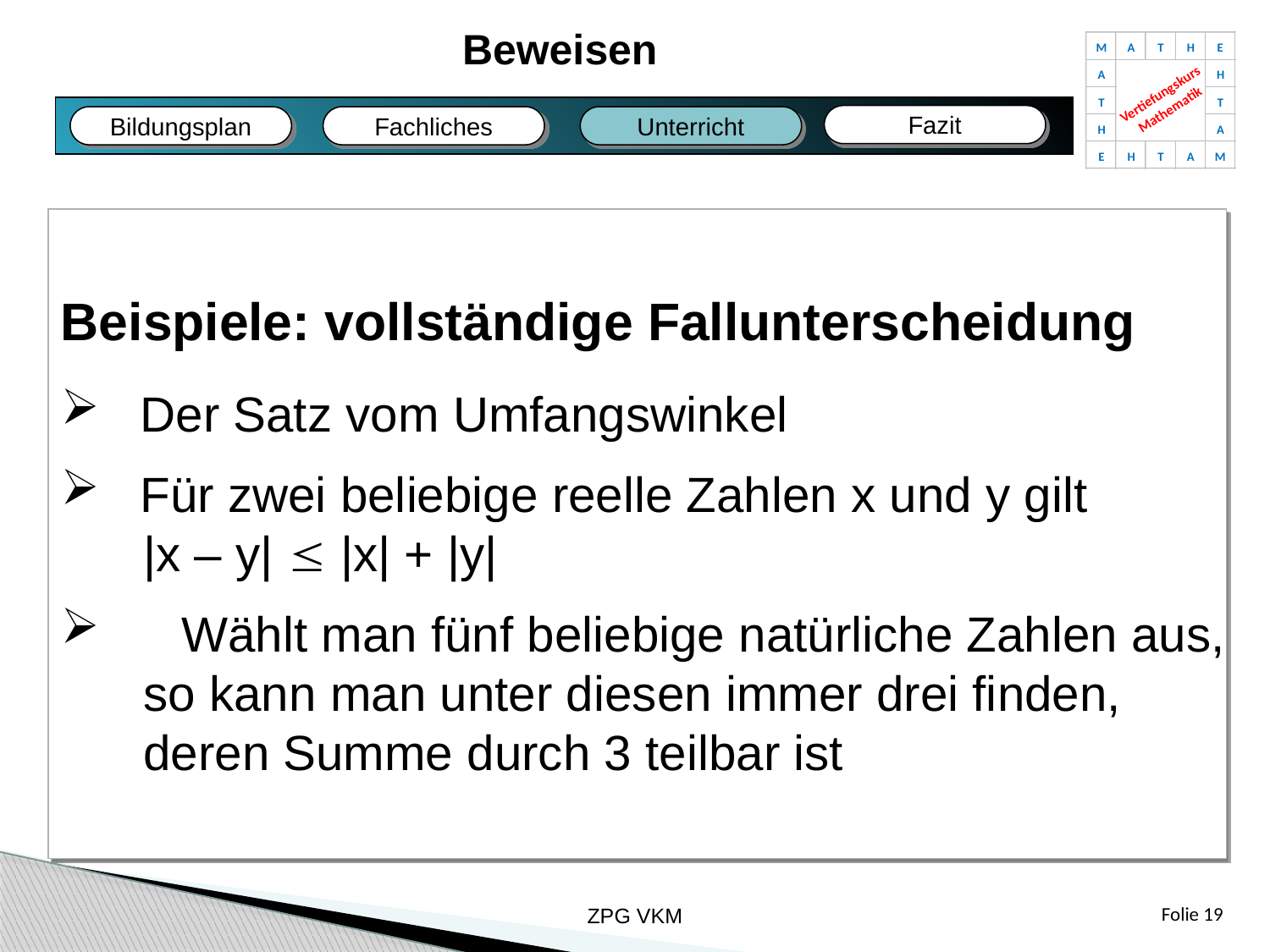

Beweisen

M
A
T
H
E

A
H
Vertiefungskurs
Mathematik

T
T

H
A

E
H
T
A
M

Fazit
Fachliches
Bildungsplan
Unterricht
Fazit
Bildungsplan
Fachliches
Unterricht
Beispiele: vollständige Fallunterscheidung
Der Satz vom Umfangswinkel
Für zwei beliebige reelle Zahlen x und y gilt
      |x – y| ≤ |x| + |y|
   Wählt man fünf beliebige natürliche Zahlen aus,
      so kann man unter diesen immer drei finden,
      deren Summe durch 3 teilbar ist

ZPG VKM
Folie 19